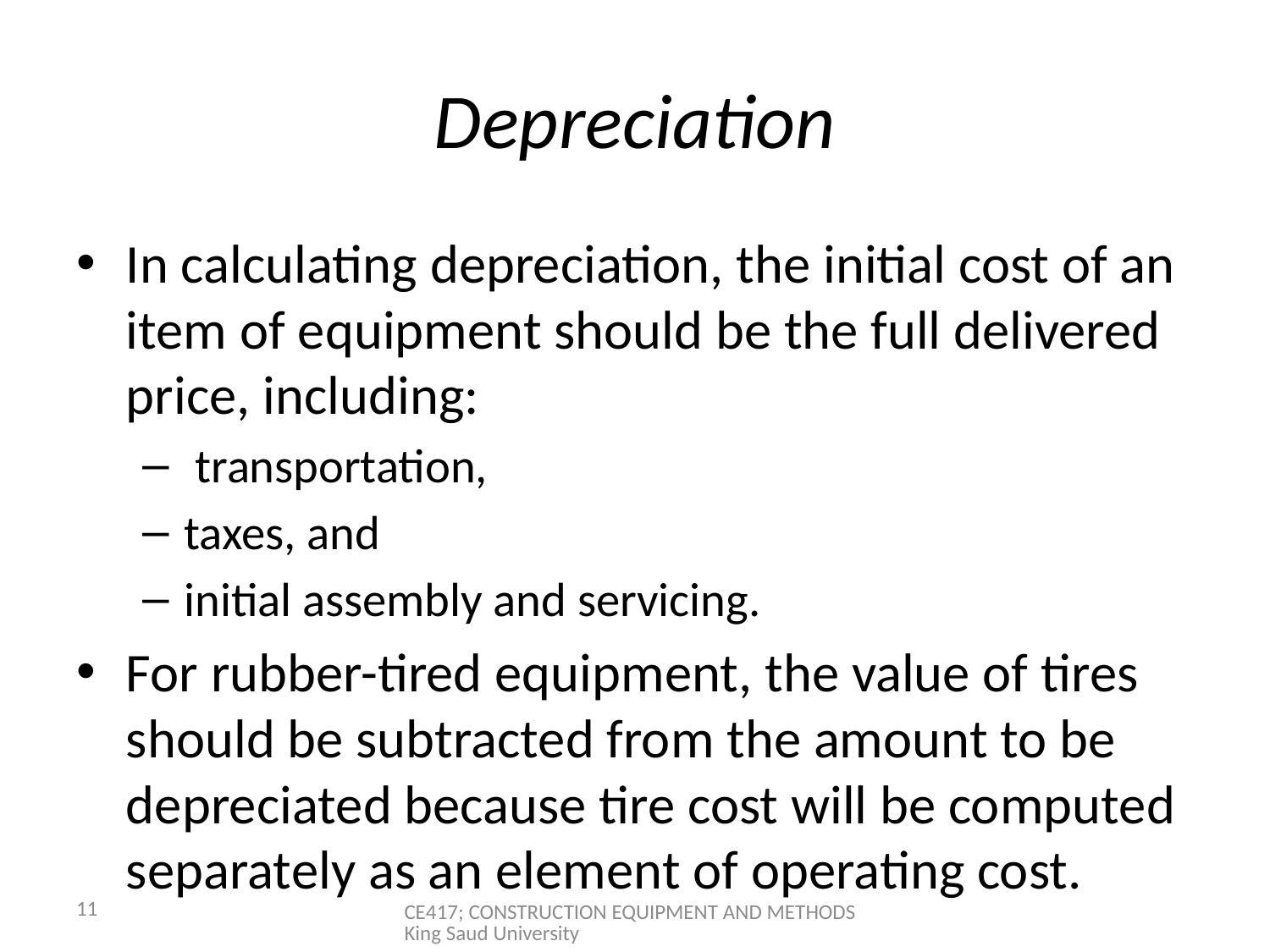

# Depreciation
In calculating depreciation, the initial cost of an item of equipment should be the full delivered price, including:
 transportation,
taxes, and
initial assembly and servicing.
For rubber-tired equipment, the value of tires should be subtracted from the amount to be depreciated because tire cost will be computed separately as an element of operating cost.
11
CE417; CONSTRUCTION EQUIPMENT AND METHODS King Saud University